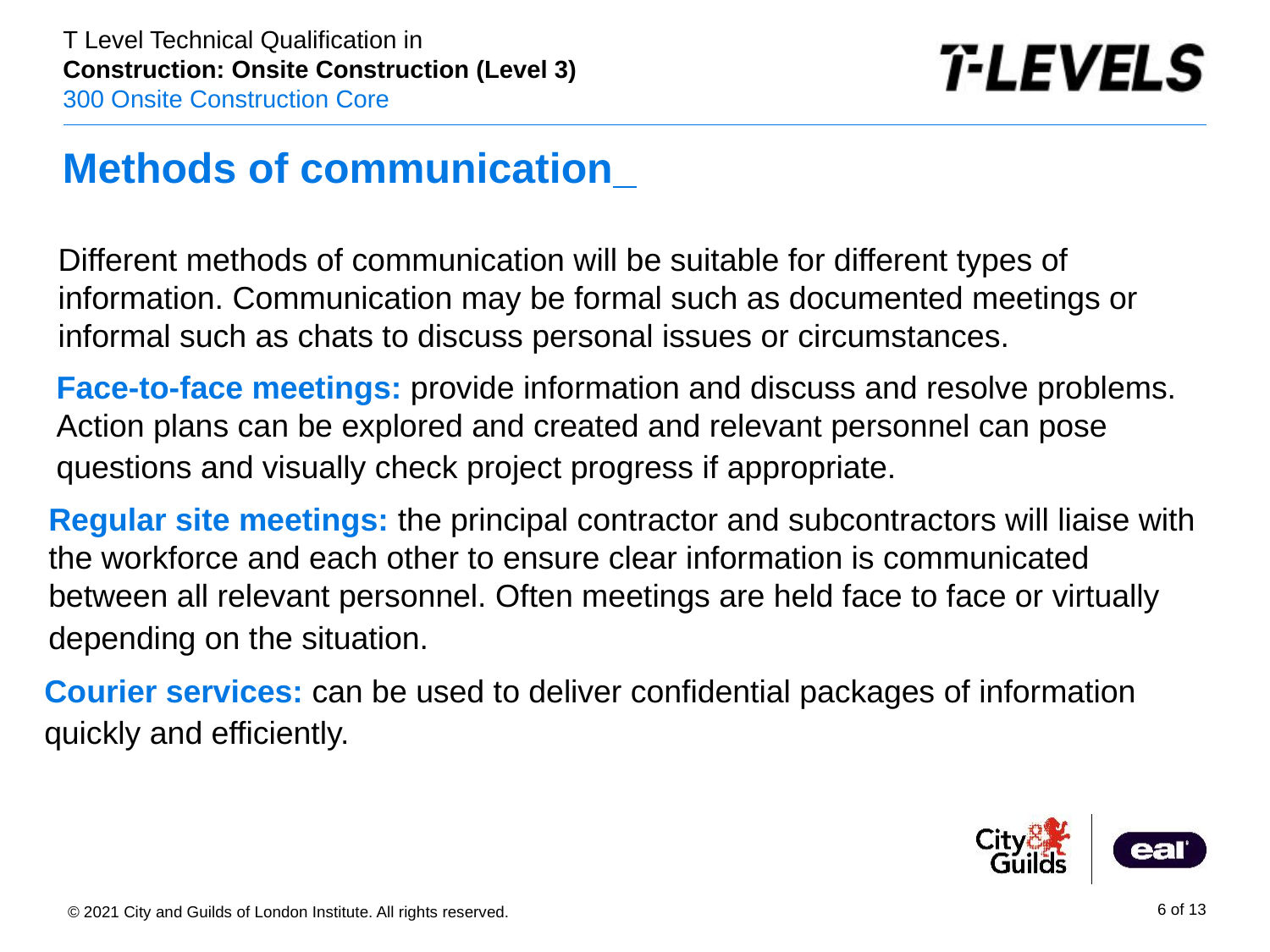

# Methods of communication
Different methods of communication will be suitable for different types of information. Communication may be formal such as documented meetings or informal such as chats to discuss personal issues or circumstances.
Face-to-face meetings: provide information and discuss and resolve problems. Action plans can be explored and created and relevant personnel can pose questions and visually check project progress if appropriate.
Regular site meetings: the principal contractor and subcontractors will liaise with the workforce and each other to ensure clear information is communicated between all relevant personnel. Often meetings are held face to face or virtually depending on the situation.
Courier services: can be used to deliver confidential packages of information quickly and efficiently.